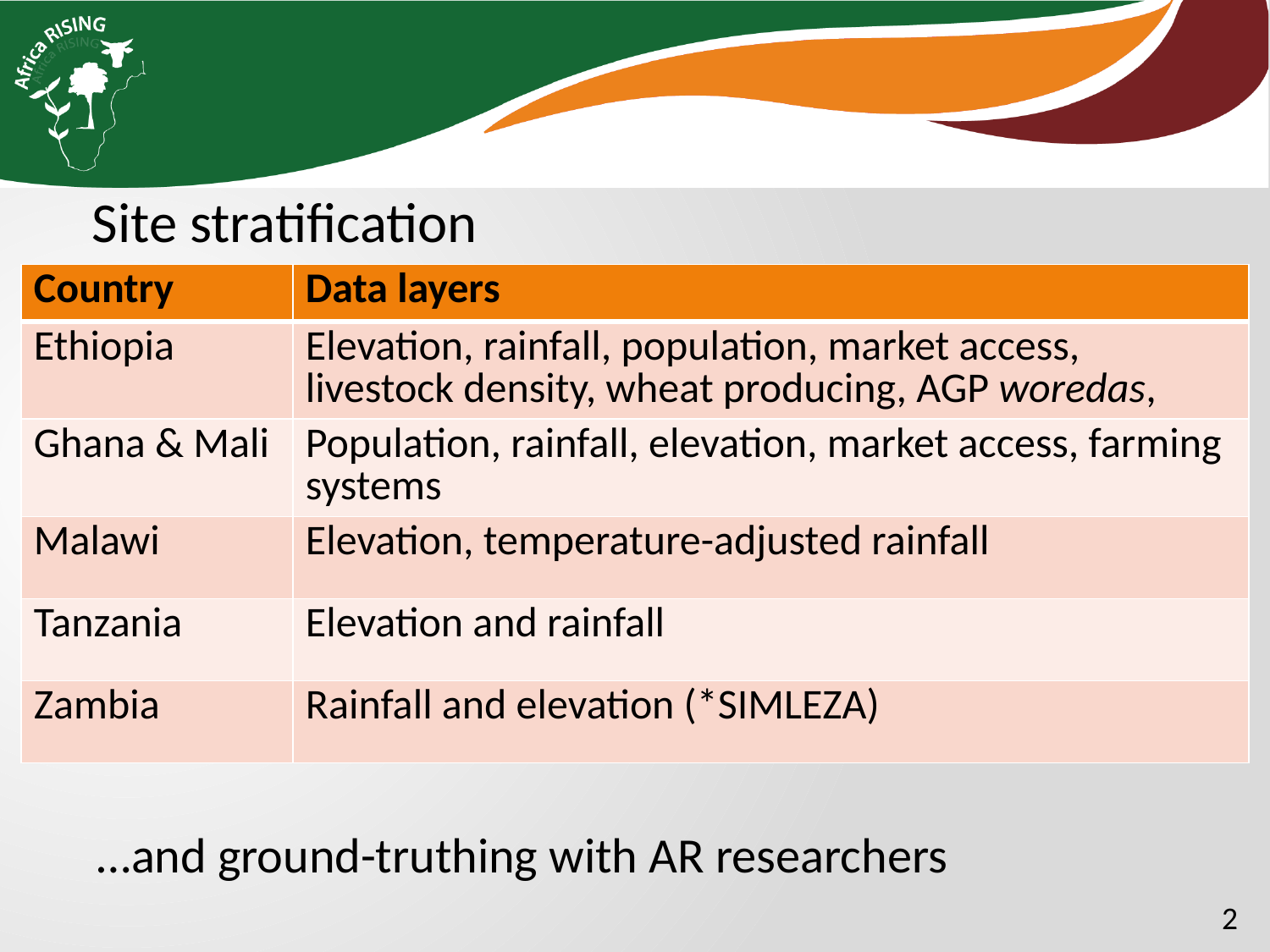

Site stratification
| Country | Data layers |
| --- | --- |
| Ethiopia | Elevation, rainfall, population, market access, livestock density, wheat producing, AGP woredas, |
| Ghana & Mali | Population, rainfall, elevation, market access, farming systems |
| Malawi | Elevation, temperature-adjusted rainfall |
| Tanzania | Elevation and rainfall |
| Zambia | Rainfall and elevation (\*SIMLEZA) |
…and ground-truthing with AR researchers
2